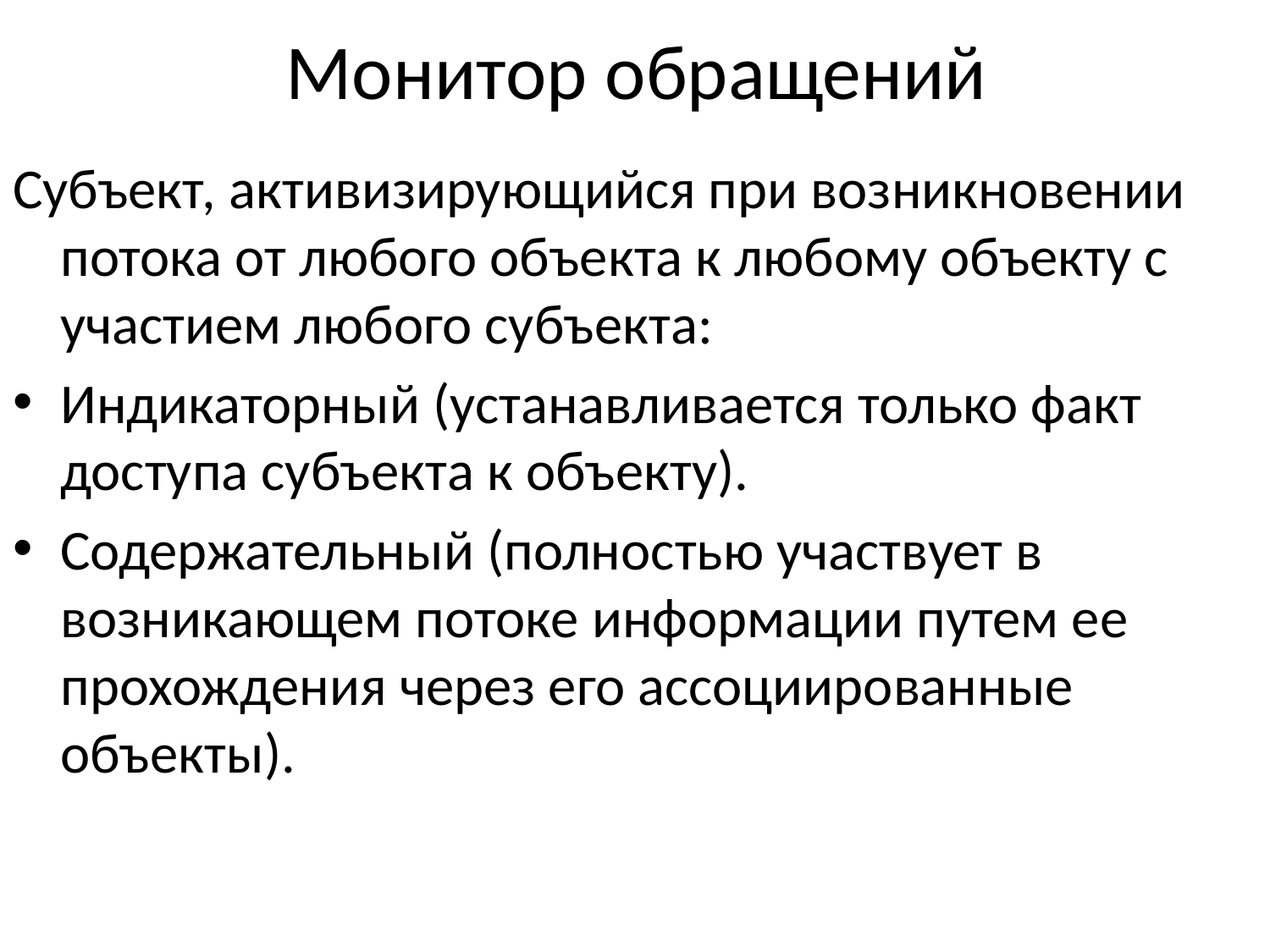

# Монитор обращений
Субъект, активизирующийся при возникновении потока от любого объекта к любому объекту с участием любого субъекта:
Индикаторный (устанавливается только факт доступа субъекта к объекту).
Содержательный (полностью участвует в возникающем потоке информации путем ее прохождения через его ассоциированные объекты).